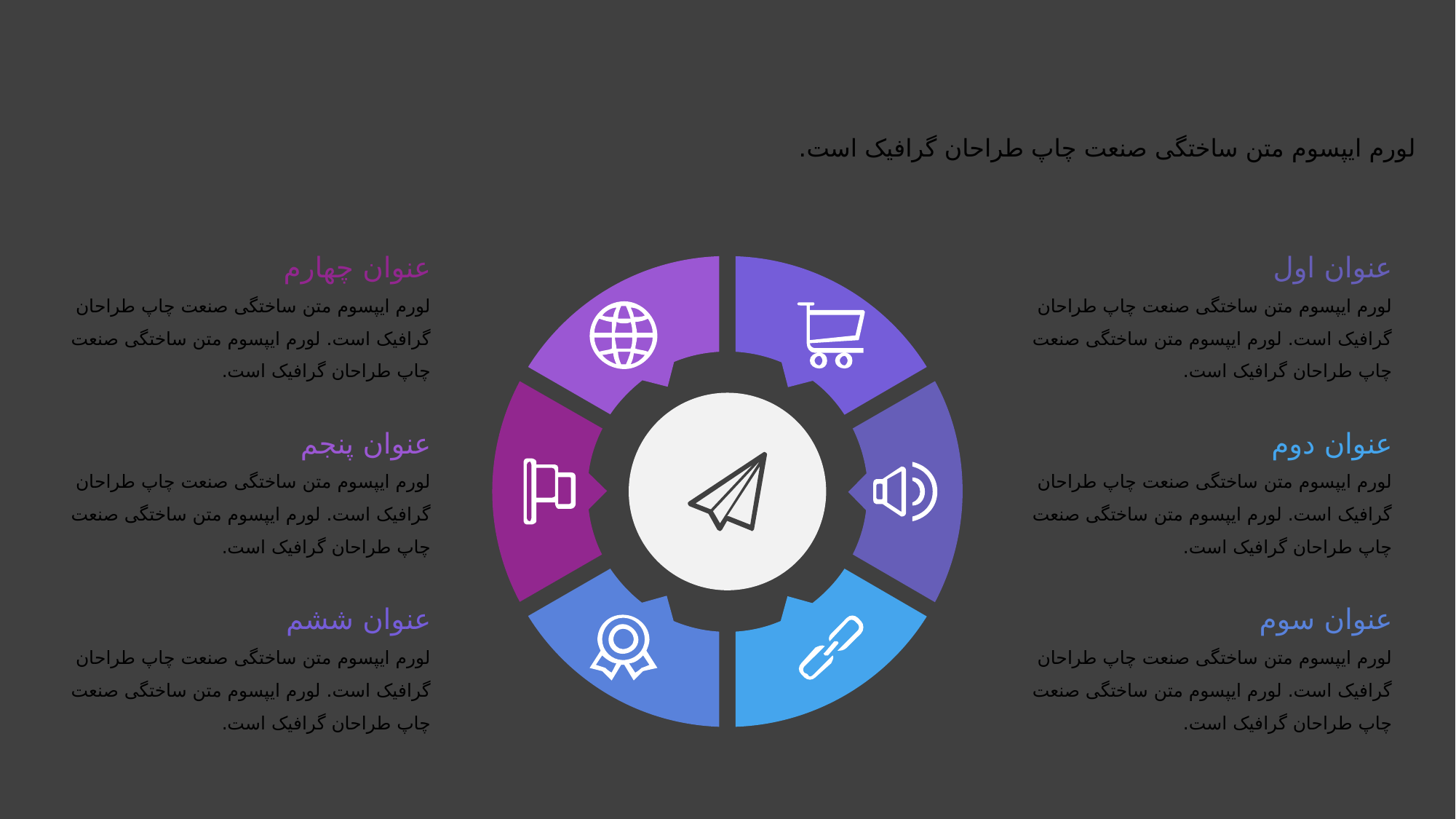

در این قسمت یک عنوان بنویسید.
لورم ایپسوم متن ساختگی صنعت چاپ طراحان گرافیک است.
عنوان چهارم
لورم ایپسوم متن ساختگی صنعت چاپ طراحان گرافیک است. لورم ایپسوم متن ساختگی صنعت چاپ طراحان گرافیک است.
عنوان اول
لورم ایپسوم متن ساختگی صنعت چاپ طراحان گرافیک است. لورم ایپسوم متن ساختگی صنعت چاپ طراحان گرافیک است.

عنوان پنجم
لورم ایپسوم متن ساختگی صنعت چاپ طراحان گرافیک است. لورم ایپسوم متن ساختگی صنعت چاپ طراحان گرافیک است.
عنوان دوم
لورم ایپسوم متن ساختگی صنعت چاپ طراحان گرافیک است. لورم ایپسوم متن ساختگی صنعت چاپ طراحان گرافیک است.

عنوان ششم
لورم ایپسوم متن ساختگی صنعت چاپ طراحان گرافیک است. لورم ایپسوم متن ساختگی صنعت چاپ طراحان گرافیک است.
عنوان سوم
لورم ایپسوم متن ساختگی صنعت چاپ طراحان گرافیک است. لورم ایپسوم متن ساختگی صنعت چاپ طراحان گرافیک است.